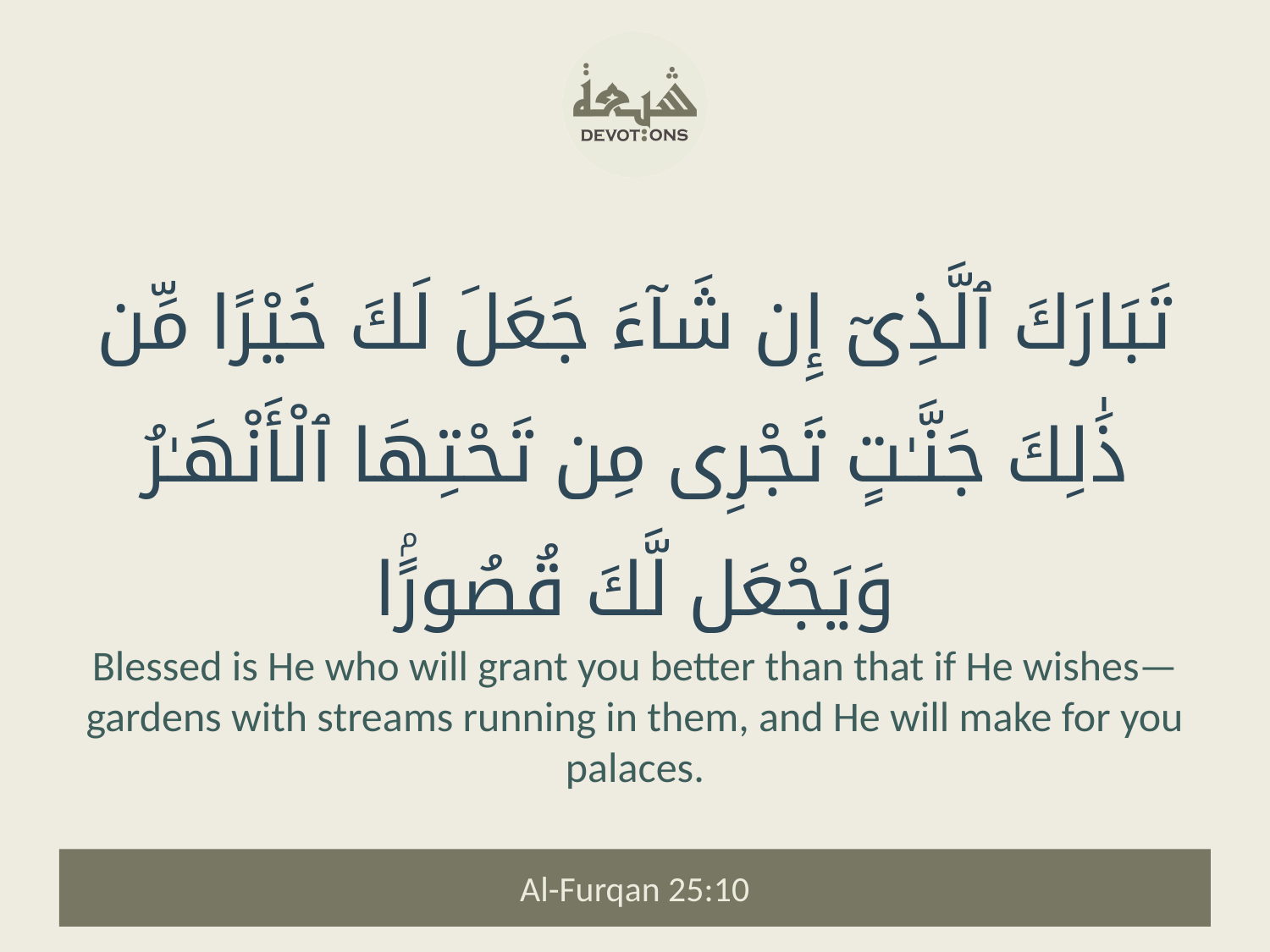

تَبَارَكَ ٱلَّذِىٓ إِن شَآءَ جَعَلَ لَكَ خَيْرًا مِّن ذَٰلِكَ جَنَّـٰتٍ تَجْرِى مِن تَحْتِهَا ٱلْأَنْهَـٰرُ وَيَجْعَل لَّكَ قُصُورًۢا
Blessed is He who will grant you better than that if He wishes—gardens with streams running in them, and He will make for you palaces.
Al-Furqan 25:10